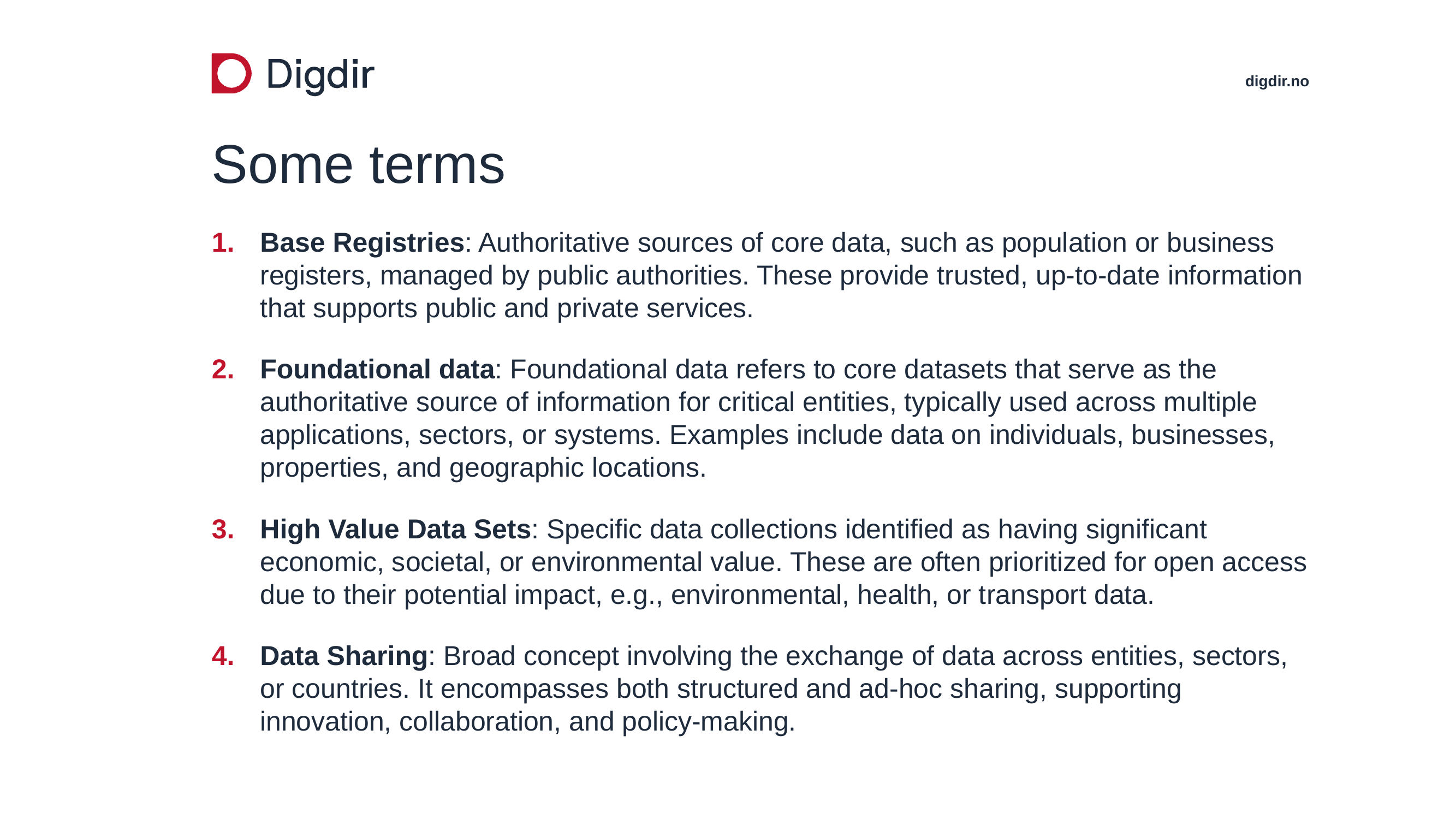

# Some terms
Base Registries: Authoritative sources of core data, such as population or business registers, managed by public authorities. These provide trusted, up-to-date information that supports public and private services.
Foundational data: Foundational data refers to core datasets that serve as the authoritative source of information for critical entities, typically used across multiple applications, sectors, or systems. Examples include data on individuals, businesses, properties, and geographic locations.
High Value Data Sets: Specific data collections identified as having significant economic, societal, or environmental value. These are often prioritized for open access due to their potential impact, e.g., environmental, health, or transport data.
Data Sharing: Broad concept involving the exchange of data across entities, sectors, or countries. It encompasses both structured and ad-hoc sharing, supporting innovation, collaboration, and policy-making.